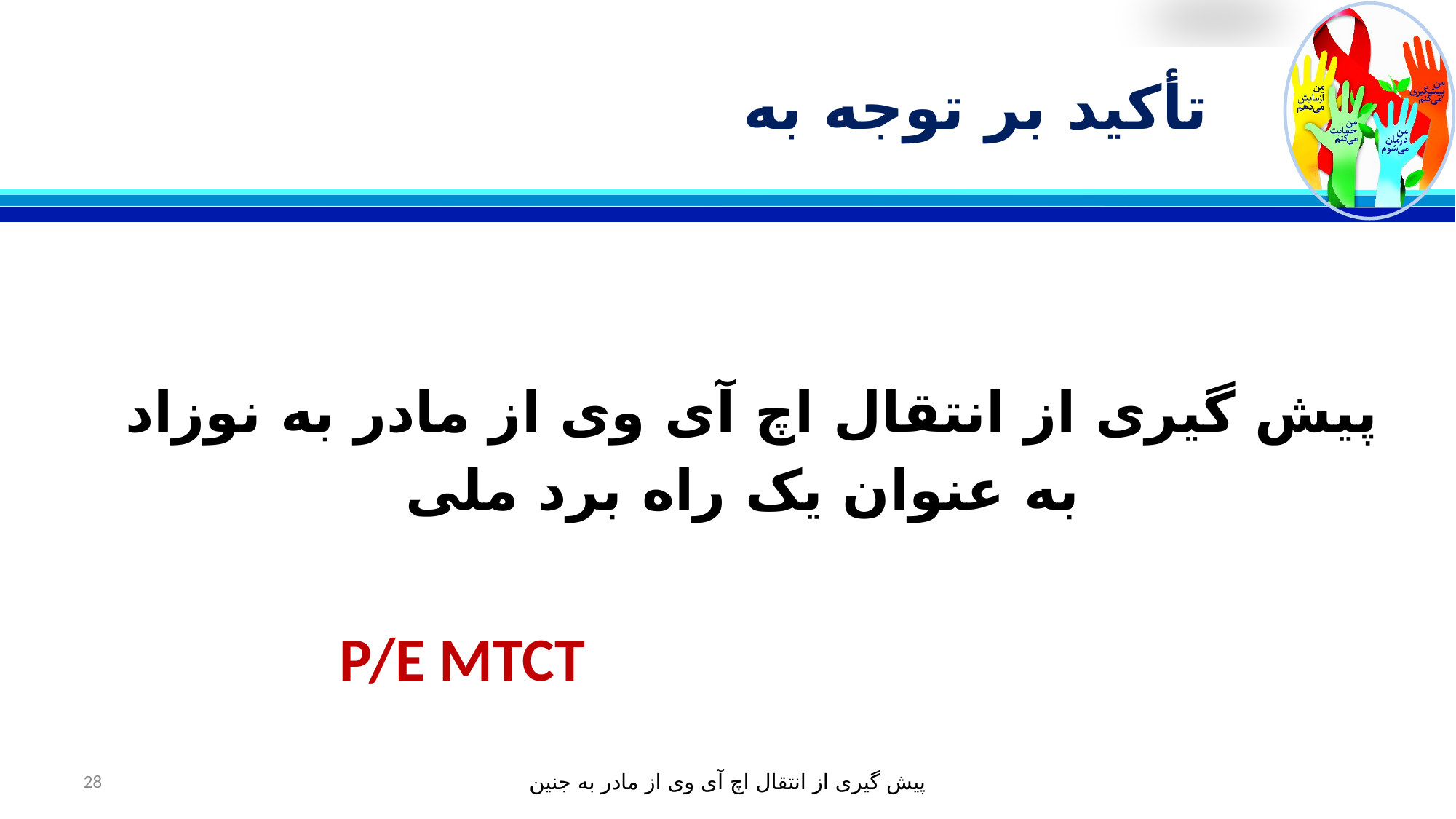

# تأکید بر توجه به

پیش گیری از انتقال اچ آی وی از مادر به نوزاد
 به عنوان یک راه برد ملی

                           P/E MTCT

28
پیش گیری از انتقال اچ آی وی از مادر به جنین